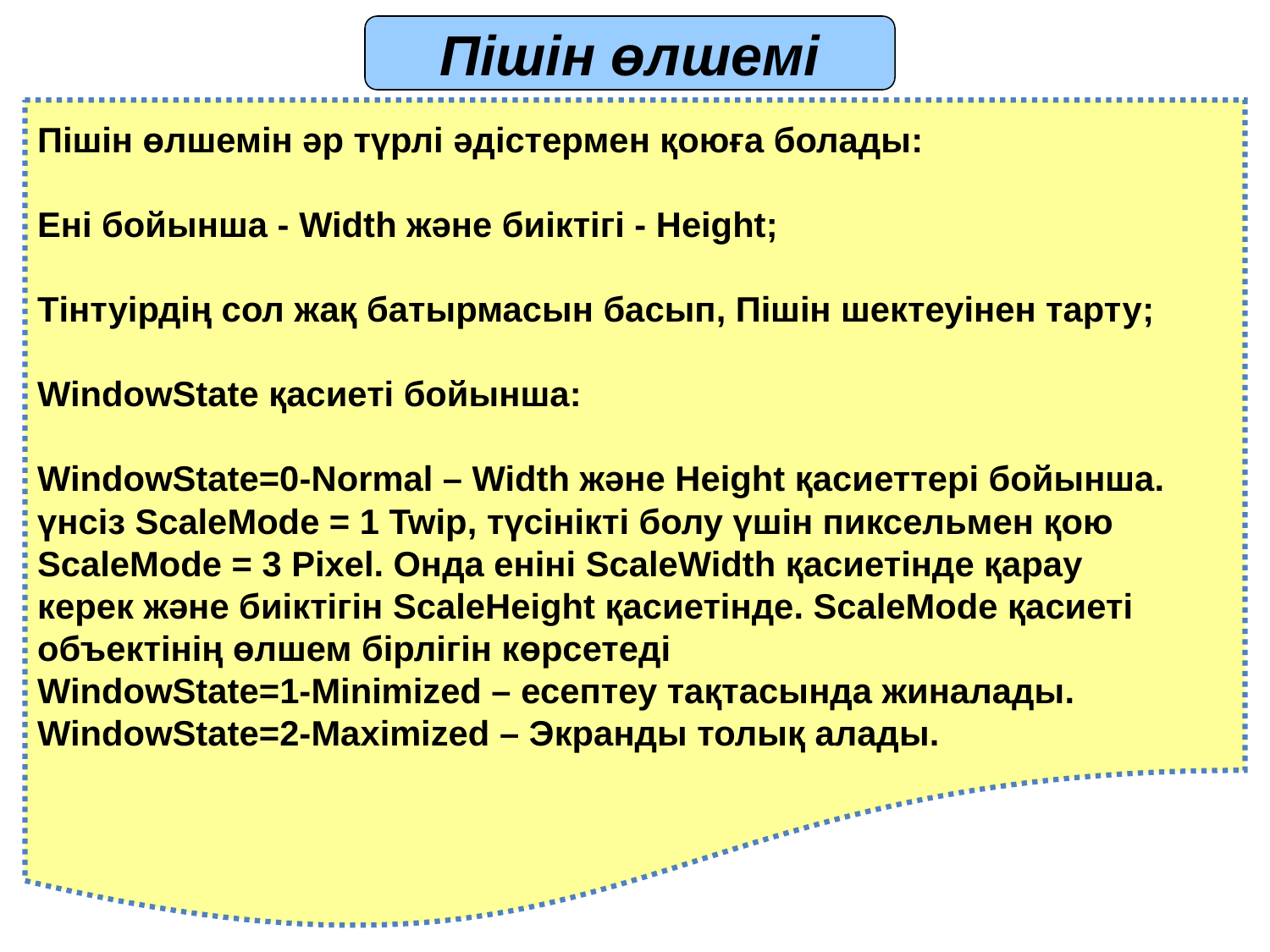

Пішін өлшемі
Пішін өлшемін әр түрлі әдістермен қоюға болады:

Ені бойынша - Width және биіктігі - Height;

Тінтуірдің сол жақ батырмасын басып, Пішін шектеуінен тарту;

WindowState қасиеті бойынша:

WindowState=0-Normal – Width және Height қасиеттері бойынша.
үнсіз ScaleMode = 1 Twip, түсінікті болу үшін пиксельмен қою
ScaleMode = 3 Pixel. Онда еніні ScaleWidth қасиетінде қарау
керек және биіктігін ScaleHeight қасиетінде. ScaleMode қасиеті
объектінің өлшем бірлігін көрсетеді
WindowState=1-Minimized – есептеу тақтасында жиналады.
WindowState=2-Maximized – Экранды толық алады.